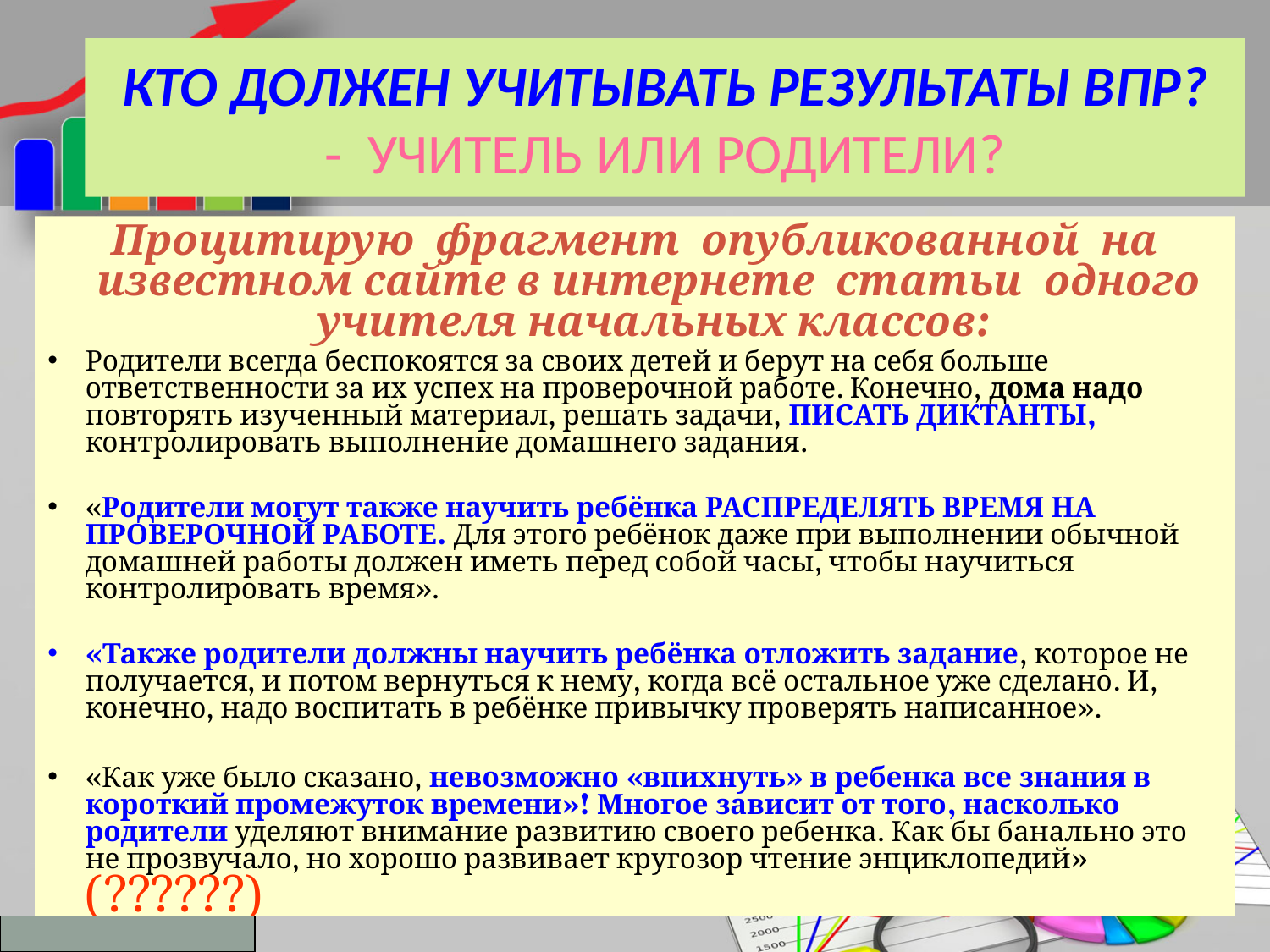

КТО ДОЛЖЕН УЧИТЫВАТЬ РЕЗУЛЬТАТЫ ВПР?
-  УЧИТЕЛЬ ИЛИ РОДИТЕЛИ?
Процитирую  фрагмент  опубликованной  на известном сайте в интернете  статьи  одного  учителя начальных классов:
Родители всегда беспокоятся за своих детей и берут на себя больше ответственности за их успех на проверочной работе. Конечно, дома надо повторять изученный материал, решать задачи, ПИСАТЬ ДИКТАНТЫ, контролировать выполнение домашнего задания.

«Родители могут также научить ребёнка РАСПРЕДЕЛЯТЬ ВРЕМЯ НА ПРОВЕРОЧНОЙ РАБОТЕ. Для этого ребёнок даже при выполнении обычной домашней работы должен иметь перед собой часы, чтобы научиться контролировать время».

«Также родители должны научить ребёнка отложить задание, которое не получается, и потом вернуться к нему, когда всё остальное уже сделано. И, конечно, надо воспитать в ребёнке привычку проверять написанное».

«Как уже было сказано, невозможно «впихнуть» в ребенка все знания в короткий промежуток времени»! Многое зависит от того, насколько родители уделяют внимание развитию своего ребенка. Как бы банально это не прозвучало, но хорошо развивает кругозор чтение энциклопедий» (??????)